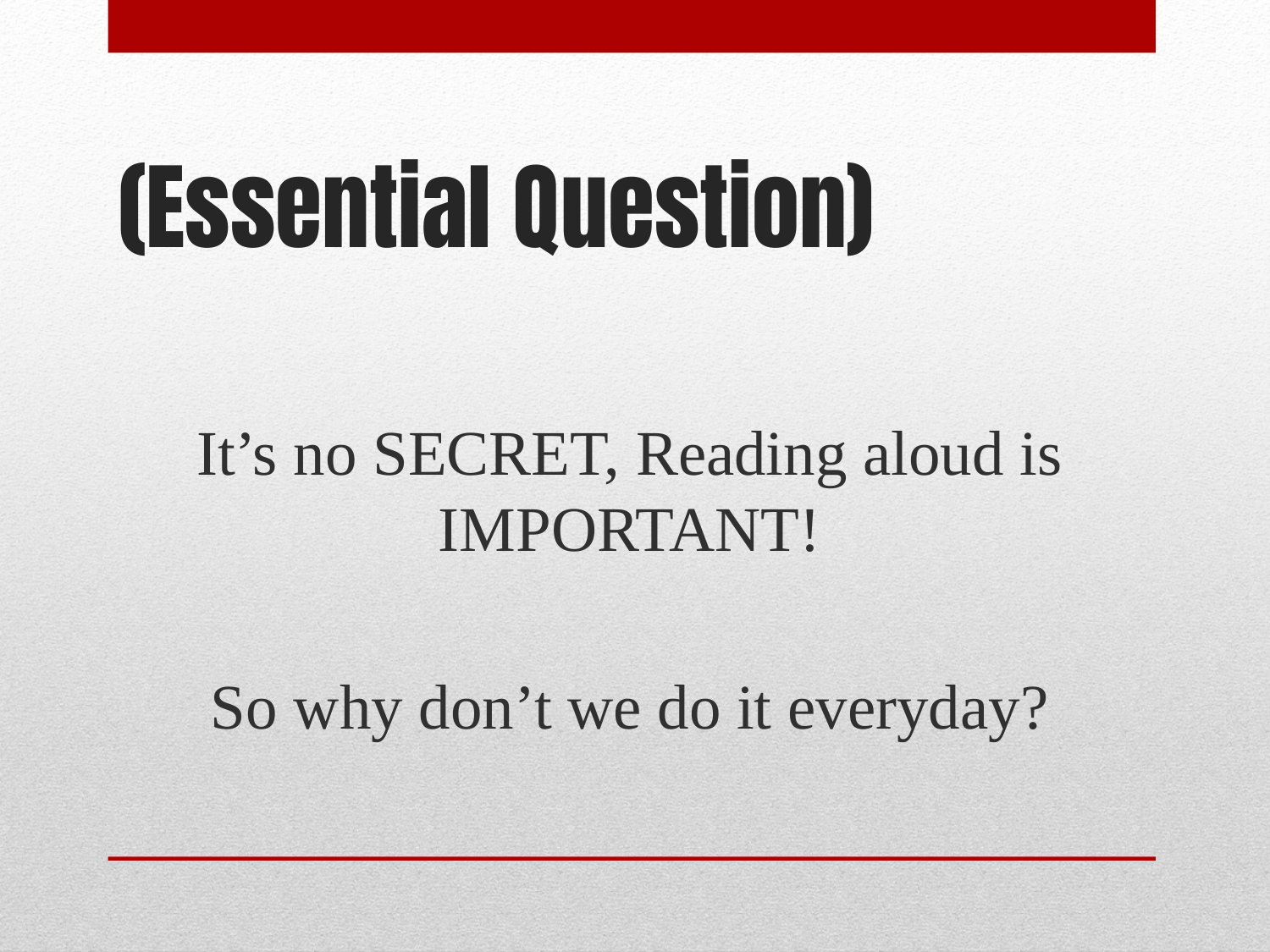

# (Essential Question)
It’s no SECRET, Reading aloud is IMPORTANT!

So why don’t we do it everyday?